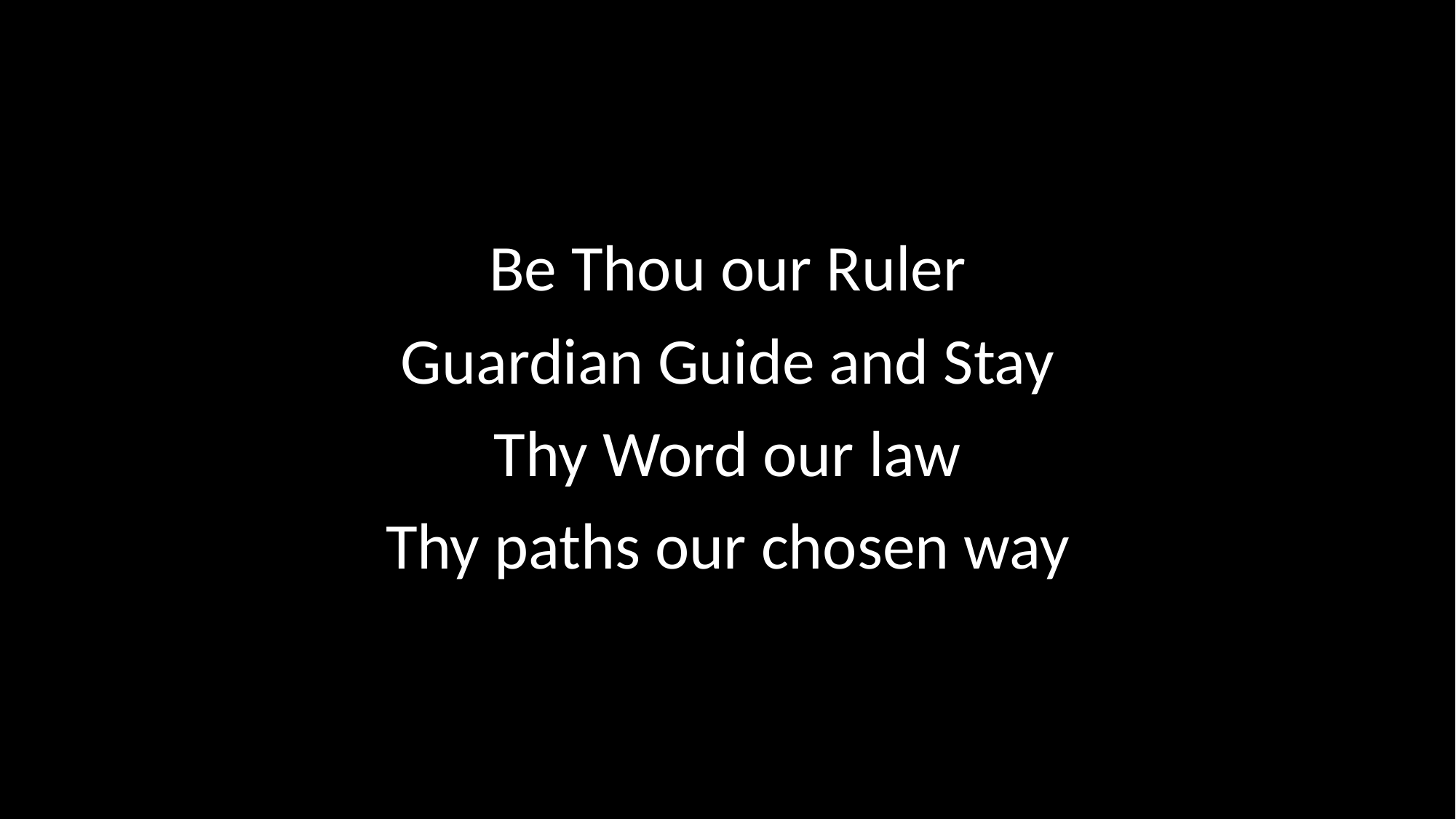

Be Thou our Ruler
Guardian Guide and Stay
Thy Word our law
Thy paths our chosen way